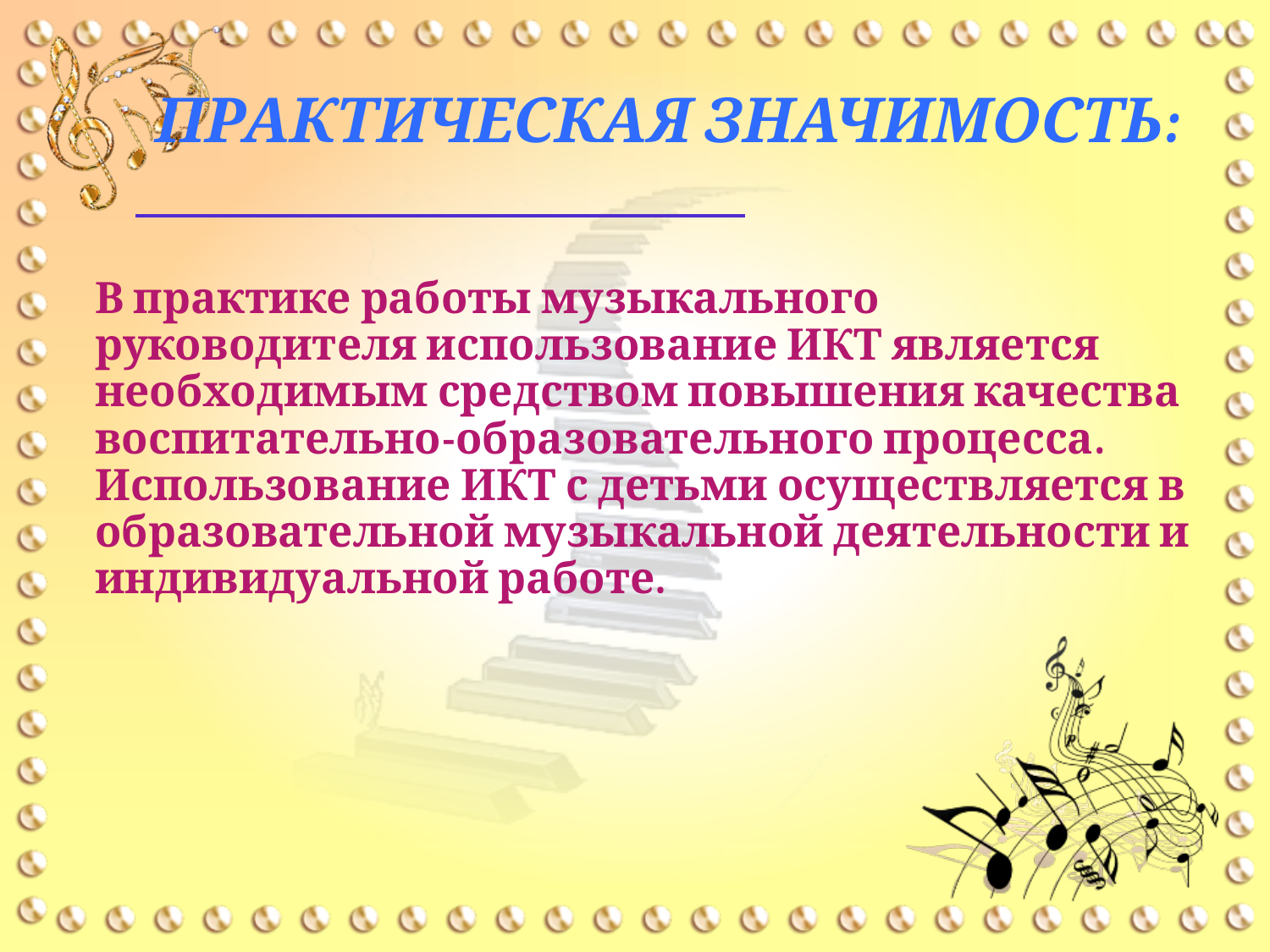

# Практическая значимость: В практике работы музыкального руководителя использование ИКТ является необходимым средством повышения качества воспитательно-образовательного процесса. Использование ИКТ с детьми осуществляется в образовательной музыкальной деятельности и индивидуальной работе.